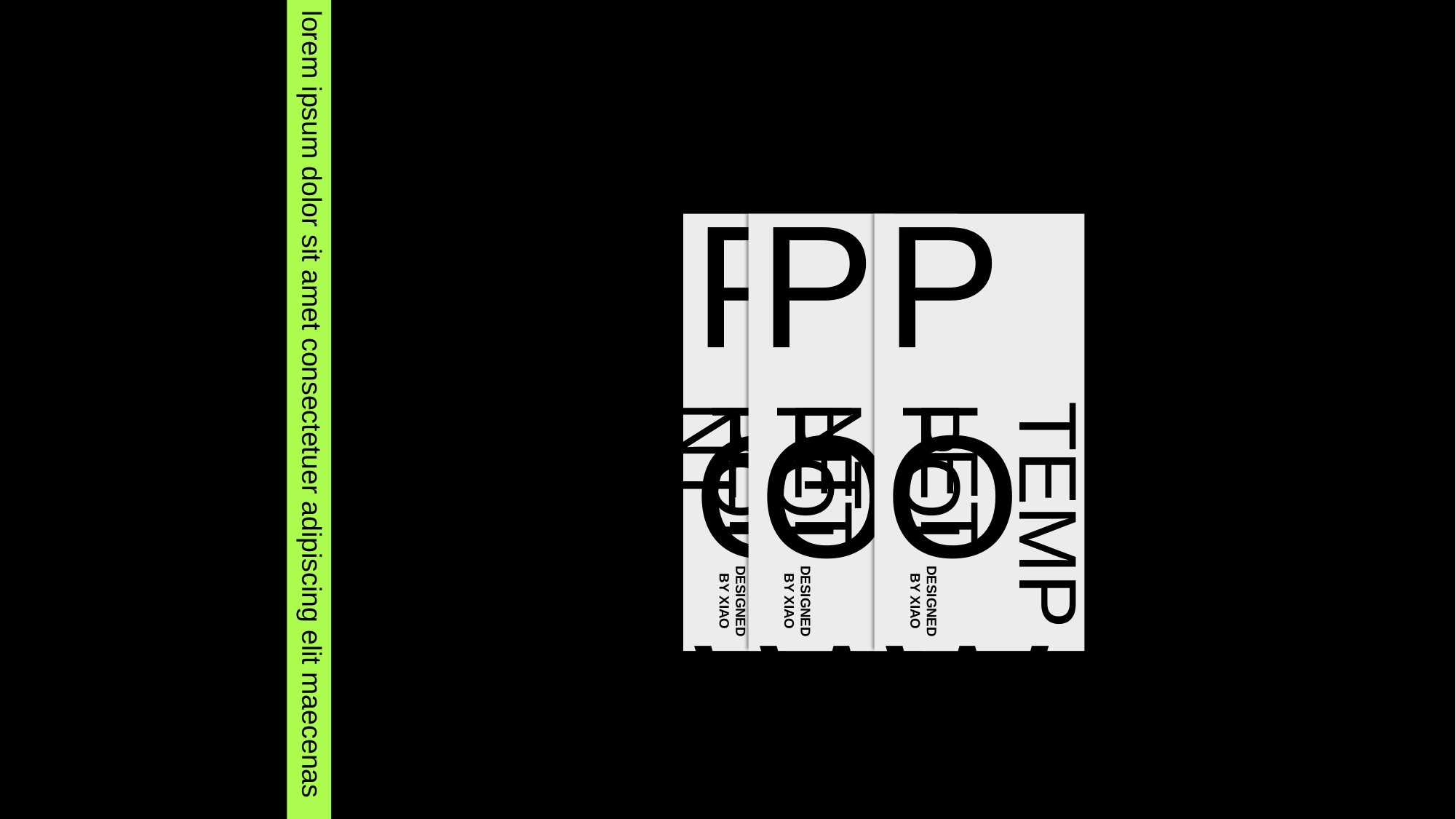

POWER

POINT
TEMPLET
DESIGNED BY XIAO
POWER

POINT
TEMPLET
DESIGNED BY XIAO
POWER

POINT
TEMPLET
DESIGNED BY XIAO
lorem ipsum dolor sit amet consectetuer adipiscing elit maecenas